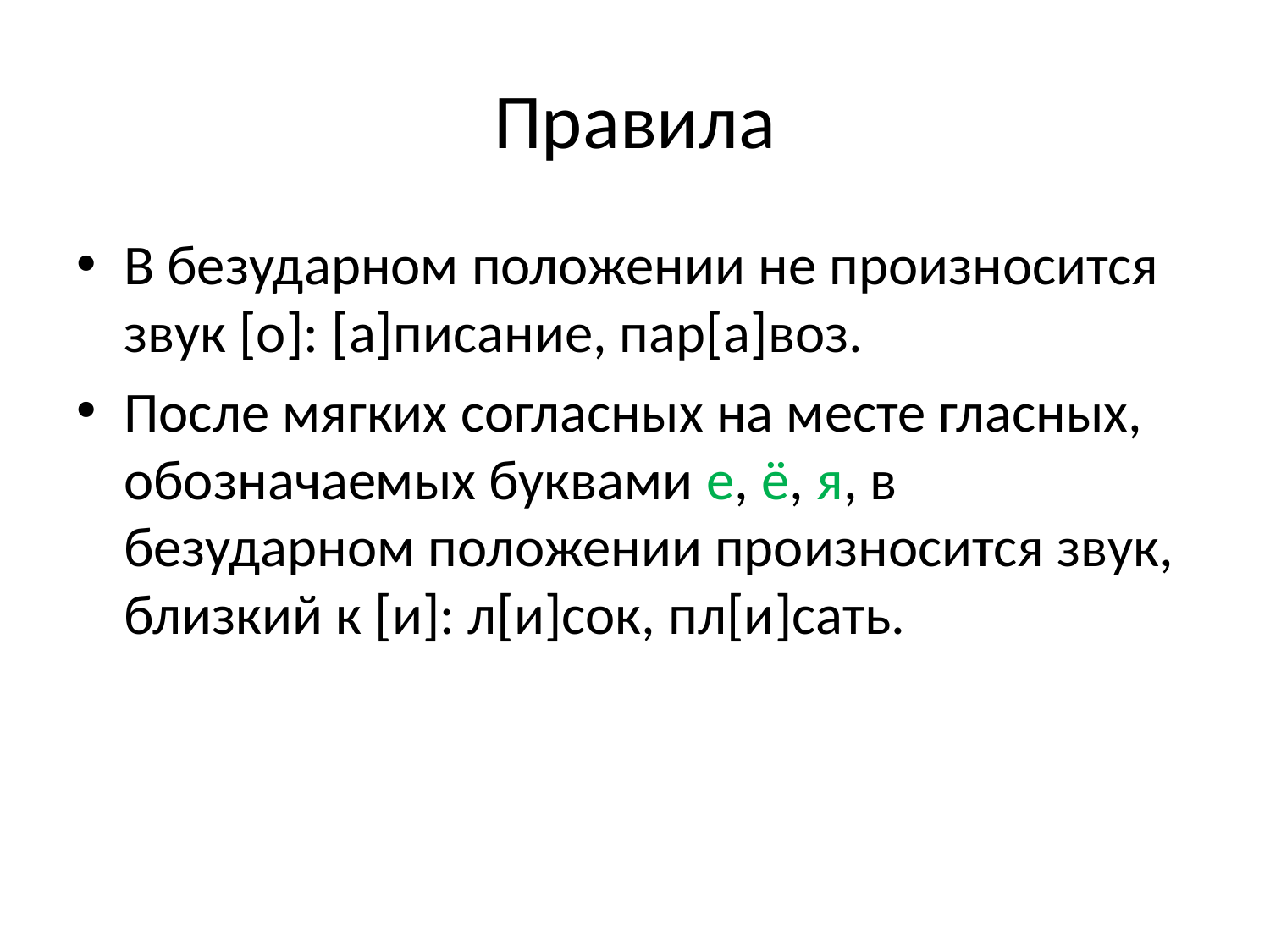

# Правила
В безударном положении не произносится звук [о]: [а]писание, пар[а]воз.
После мягких согласных на месте гласных, обозначаемых буквами е, ё, я, в безударном положении произносится звук, близкий к [и]: л[и]сок, пл[и]сать.